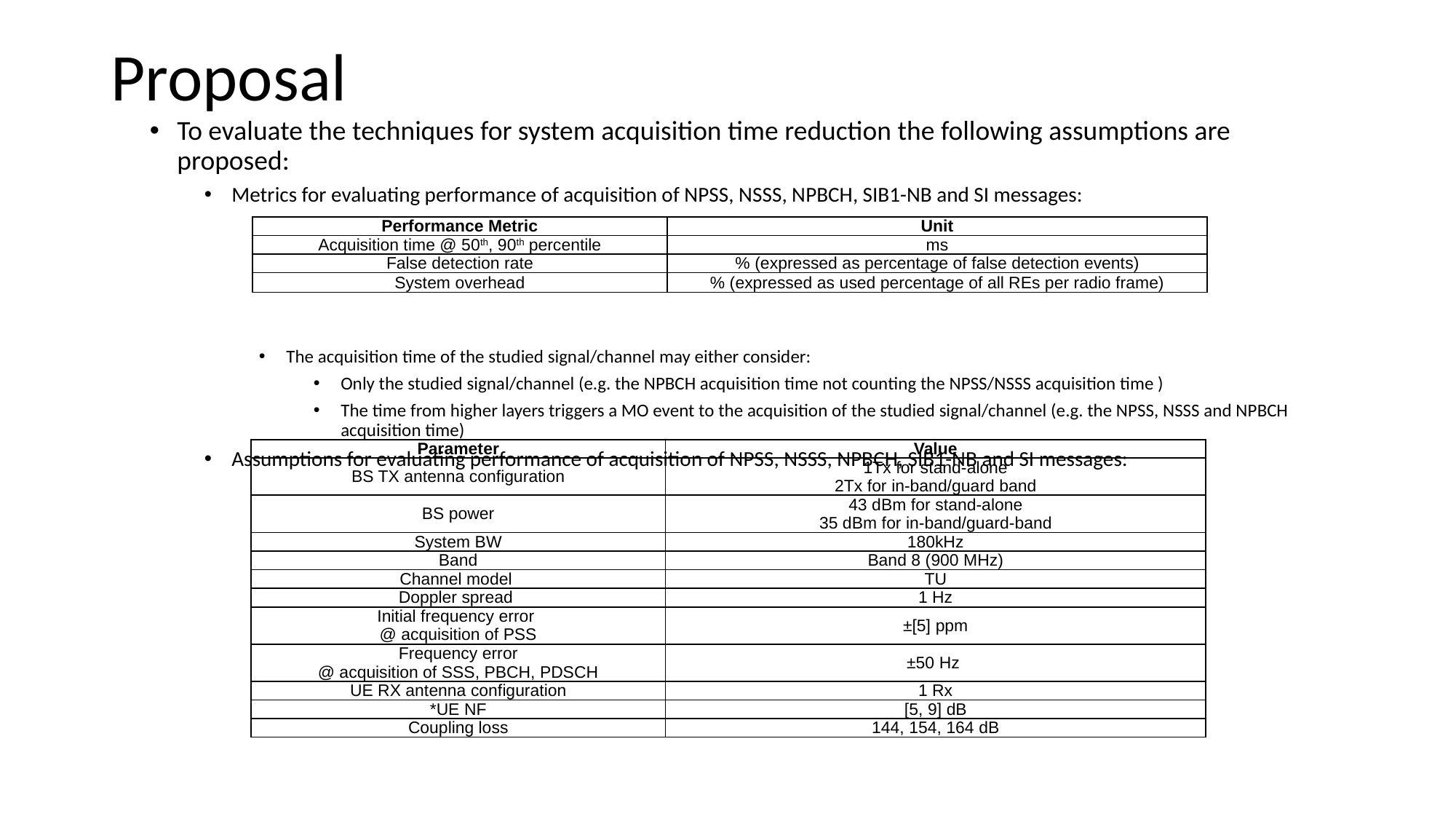

# Proposal
To evaluate the techniques for system acquisition time reduction the following assumptions are proposed:
Metrics for evaluating performance of acquisition of NPSS, NSSS, NPBCH, SIB1-NB and SI messages:

The acquisition time of the studied signal/channel may either consider:
Only the studied signal/channel (e.g. the NPBCH acquisition time not counting the NPSS/NSSS acquisition time )
The time from higher layers triggers a MO event to the acquisition of the studied signal/channel (e.g. the NPSS, NSSS and NPBCH acquisition time)
Assumptions for evaluating performance of acquisition of NPSS, NSSS, NPBCH, SIB1-NB and SI messages:

Other assumptions important for achieved performance such as use of cross-subframe channel estimation should be declared.
*    The noise figure difference compared to rel-13 does not affect the 164 dB MCL of NB-IoT in Rel-13

| Performance Metric | Unit |
| --- | --- |
| Acquisition time @ 50th, 90th percentile | ms |
| False detection rate | % (expressed as percentage of false detection events) |
| System overhead | % (expressed as used percentage of all REs per radio frame) |
| Parameter | Value |
| --- | --- |
| BS TX antenna configuration | 1Tx for stand-alone 2Tx for in-band/guard band |
| BS power | 43 dBm for stand-alone 35 dBm for in-band/guard-band |
| System BW | 180kHz |
| Band | Band 8 (900 MHz) |
| Channel model | TU |
| Doppler spread | 1 Hz |
| Initial frequency error @ acquisition of PSS | ±[5] ppm |
| Frequency error @ acquisition of SSS, PBCH, PDSCH | ±50 Hz |
| UE RX antenna configuration | 1 Rx |
| \*UE NF | [5, 9] dB |
| Coupling loss | 144, 154, 164 dB |